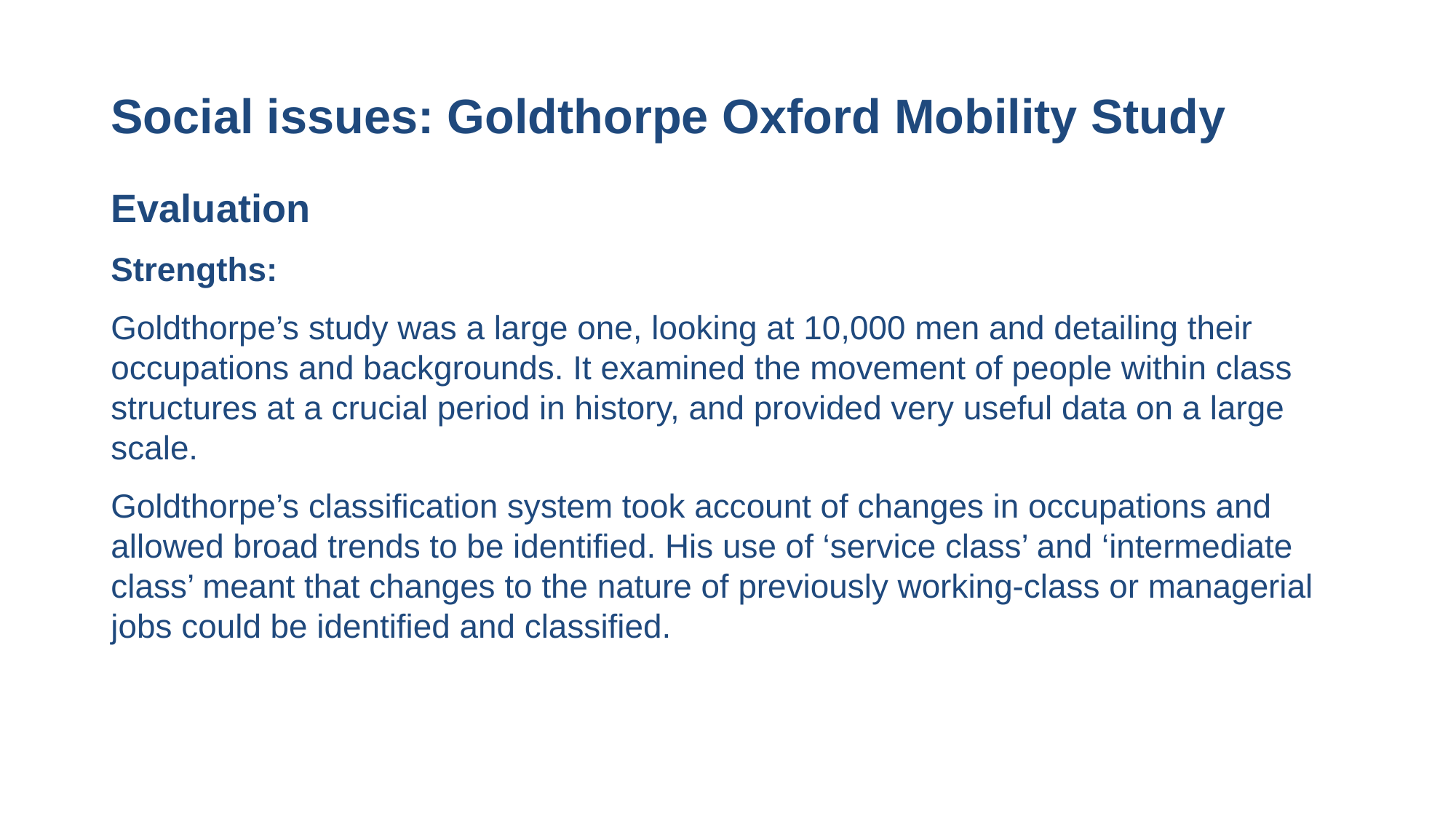

# Social issues: Goldthorpe Oxford Mobility Study
Evaluation
Strengths:
Goldthorpe’s study was a large one, looking at 10,000 men and detailing their occupations and backgrounds. It examined the movement of people within class structures at a crucial period in history, and provided very useful data on a large scale.
Goldthorpe’s classification system took account of changes in occupations and allowed broad trends to be identified. His use of ‘service class’ and ‘intermediate class’ meant that changes to the nature of previously working-class or managerial jobs could be identified and classified.